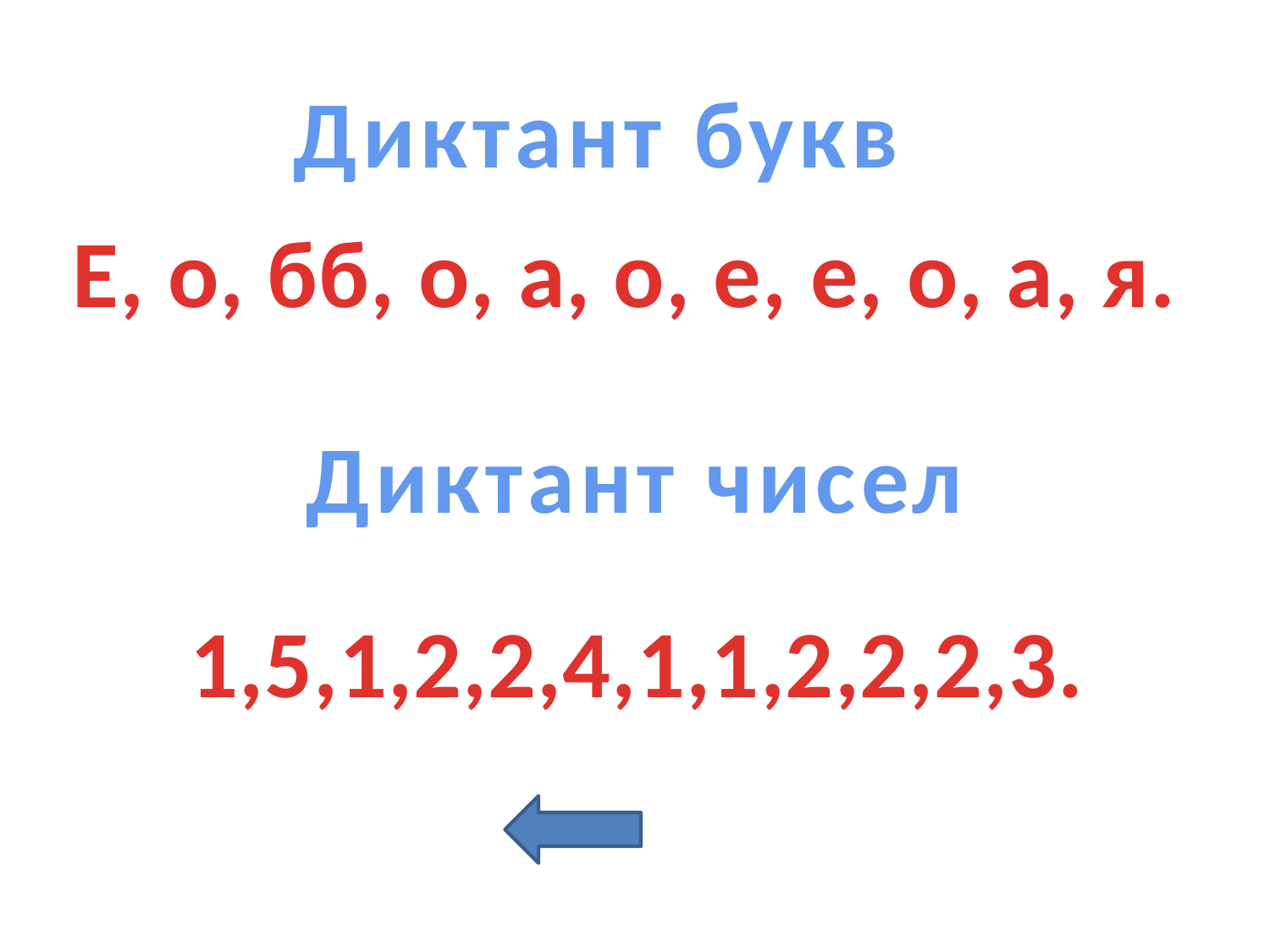

Диктант букв
Е, о, бб, о, а, о, е, е, о, а, я.
Диктант чисел
1,5,1,2,2,4,1,1,2,2,2,3.